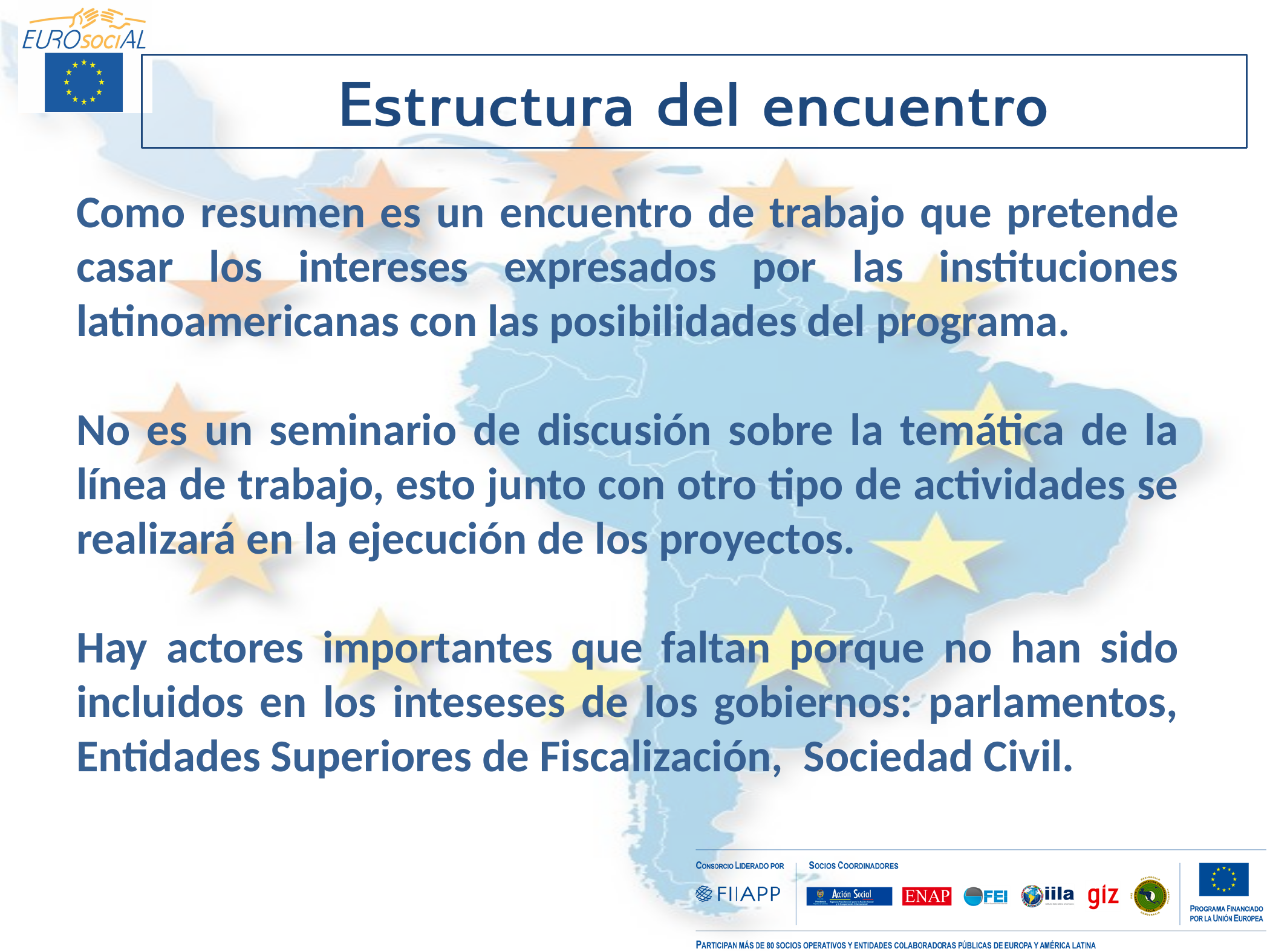

# Estructura del encuentro
Como resumen es un encuentro de trabajo que pretende casar los intereses expresados por las instituciones latinoamericanas con las posibilidades del programa.

No es un seminario de discusión sobre la temática de la línea de trabajo, esto junto con otro tipo de actividades se realizará en la ejecución de los proyectos.

Hay actores importantes que faltan porque no han sido incluidos en los inteseses de los gobiernos: parlamentos, Entidades Superiores de Fiscalización,  Sociedad Civil.